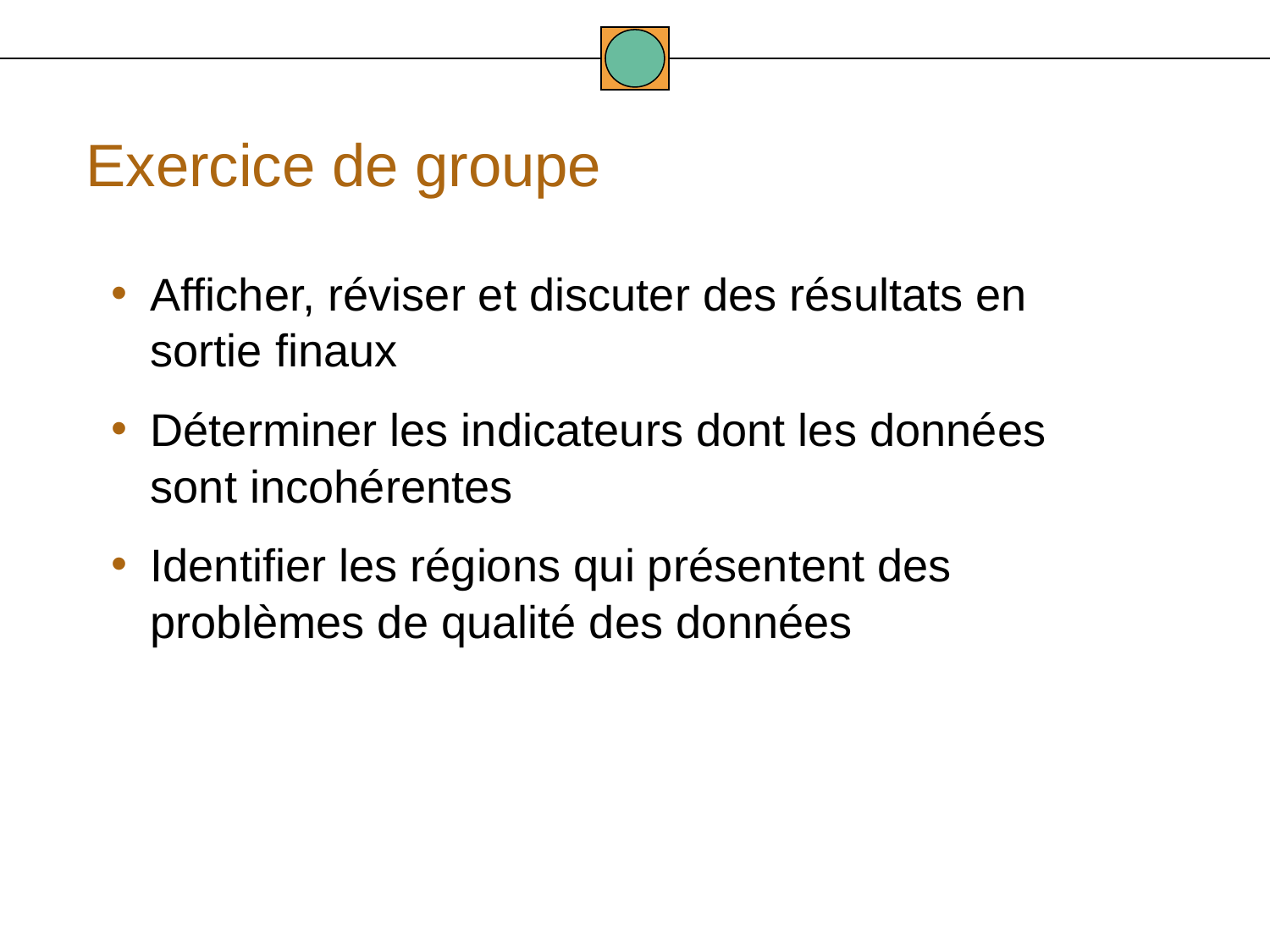

Exercice de groupe
Afficher, réviser et discuter des résultats en sortie finaux
Déterminer les indicateurs dont les données sont incohérentes
Identifier les régions qui présentent des problèmes de qualité des données